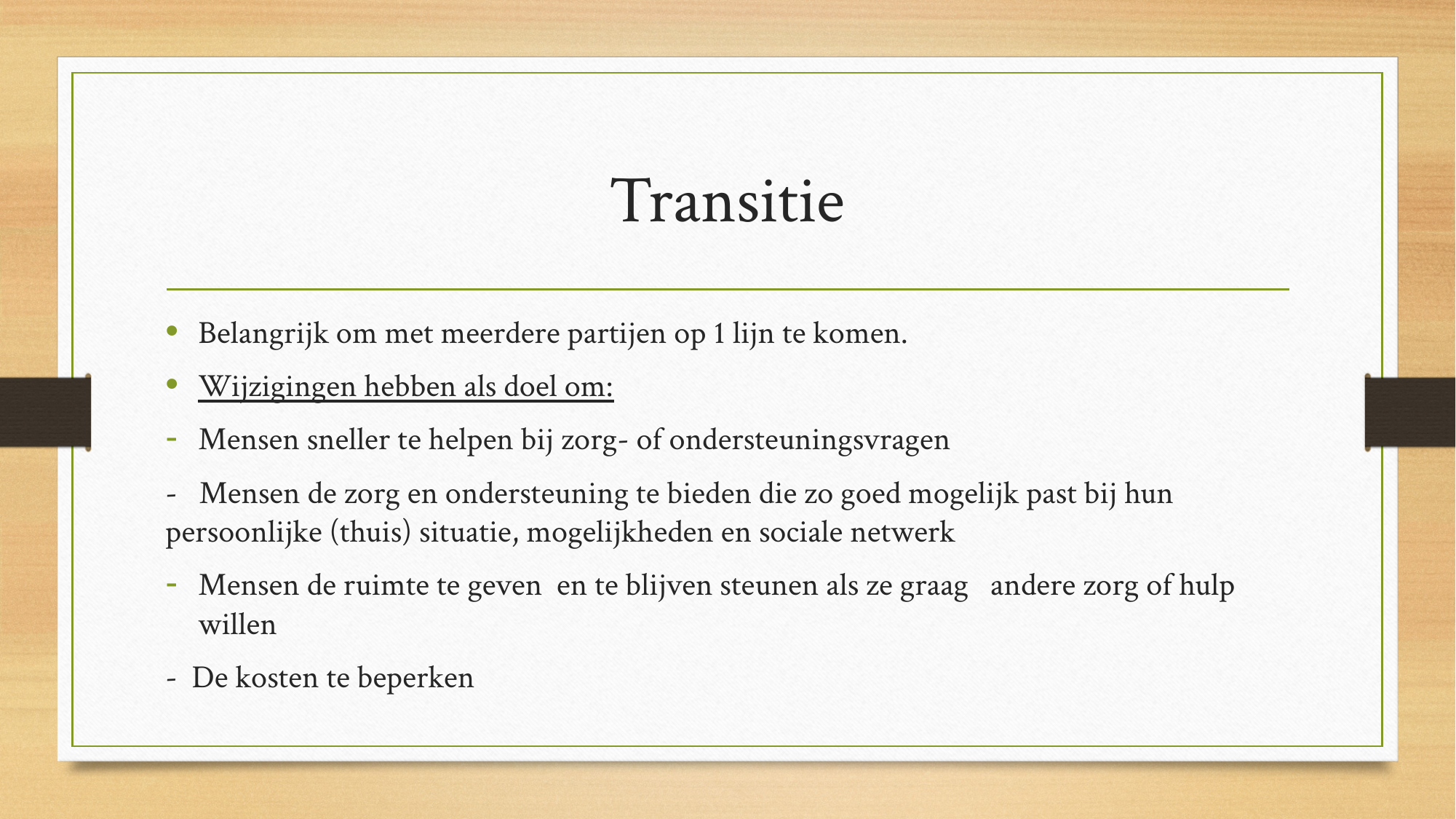

# Transitie
Belangrijk om met meerdere partijen op 1 lijn te komen.
Wijzigingen hebben als doel om:
Mensen sneller te helpen bij zorg- of ondersteuningsvragen
-   Mensen de zorg en ondersteuning te bieden die zo goed mogelijk past bij hun     	persoonlijke (thuis) situatie, mogelijkheden en sociale netwerk
Mensen de ruimte te geven  en te blijven steunen als ze graag   andere zorg of hulp willen
-  De kosten te beperken